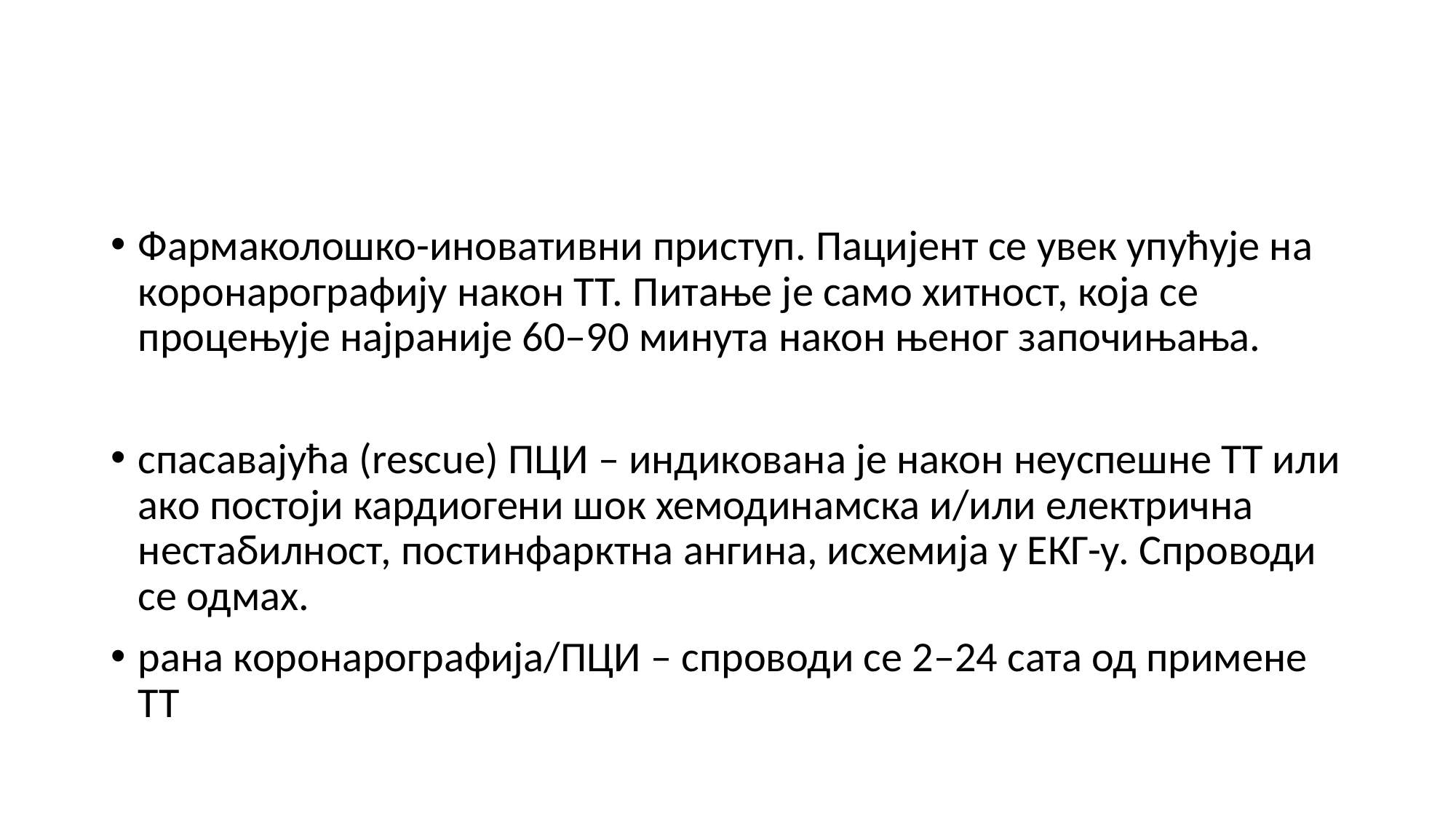

#
Фармаколошко-иновативни приступ. Пацијент се увек упућује на коронарографију након ТТ. Питање је само хитност, која се процењује најраније 60–90 минута након њеног започињања.

спасавајућа (rescue) ПЦИ – индикована је након неуспешне ТТ или ако постоји кардиогени шок хемодинамска и/или електрична нестабилност, постинфарктна ангина, исхемија у ЕКГ-у. Спроводи се одмах.
рана коронарографија/ПЦИ – спроводи се 2–24 сата од примене ТТ